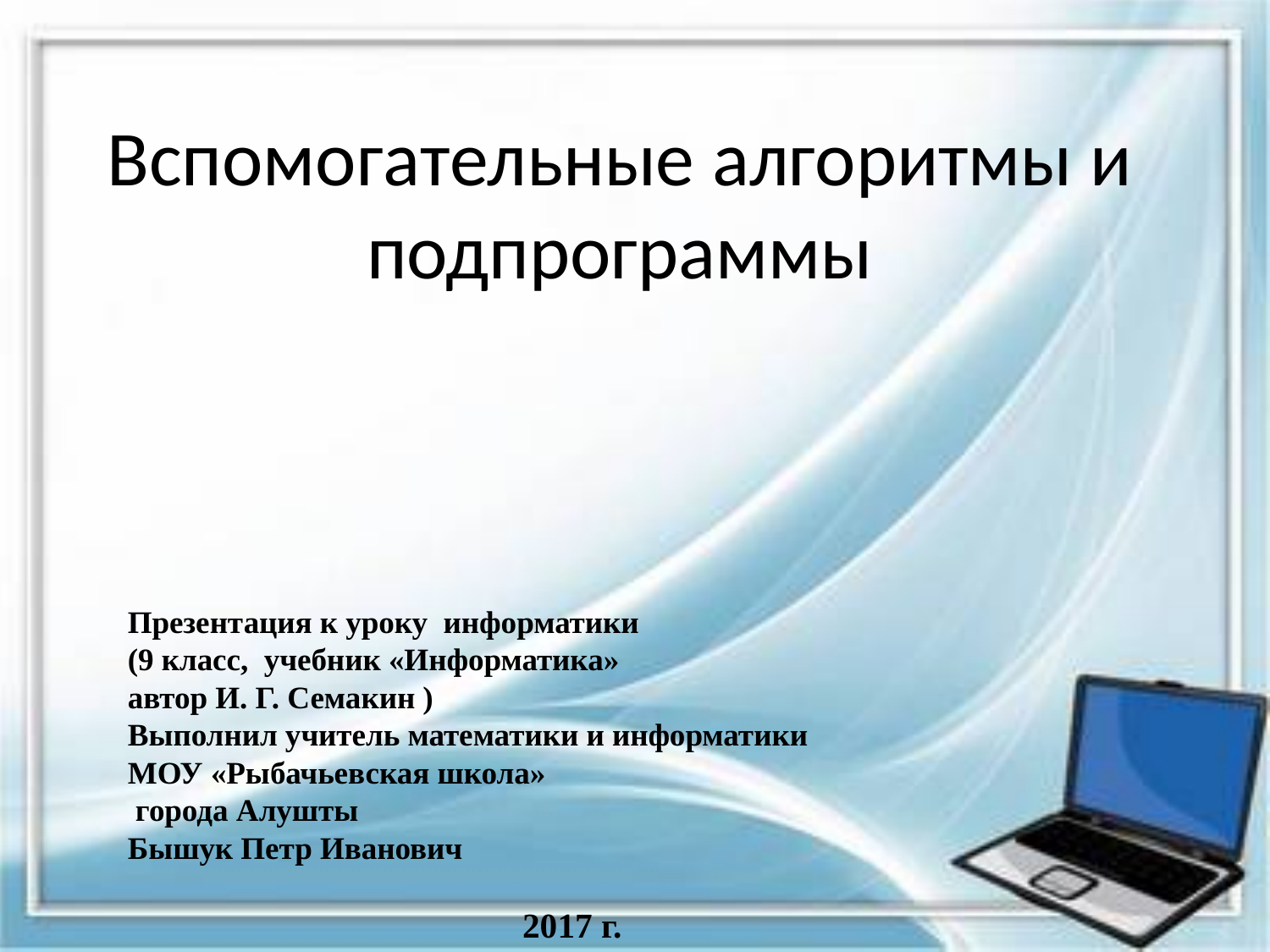

# Вспомогательные алгоритмы и подпрограммы
Презентация к уроку  информатики
(9 класс,  учебник «Информатика»
автор И. Г. Семакин )
Выполнил учитель математики и информатики
МОУ «Рыбачьевская школа»
 города Алушты
Бышук Петр Иванович

2017 г.